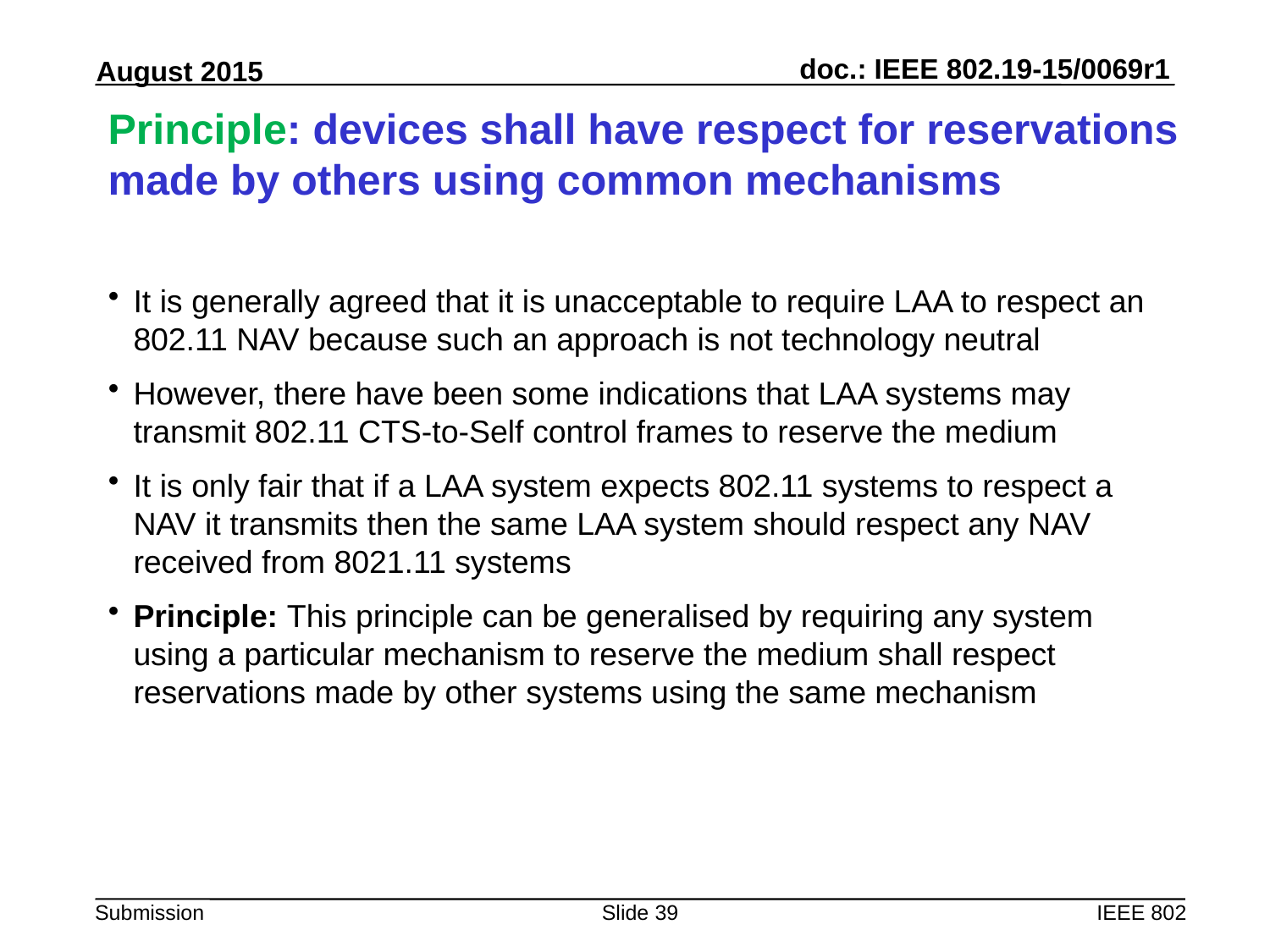

# Principle: devices shall have respect for reservations made by others using common mechanisms
It is generally agreed that it is unacceptable to require LAA to respect an 802.11 NAV because such an approach is not technology neutral
However, there have been some indications that LAA systems may transmit 802.11 CTS-to-Self control frames to reserve the medium
It is only fair that if a LAA system expects 802.11 systems to respect a NAV it transmits then the same LAA system should respect any NAV received from 8021.11 systems
Principle: This principle can be generalised by requiring any system using a particular mechanism to reserve the medium shall respect reservations made by other systems using the same mechanism
Slide 39
IEEE 802